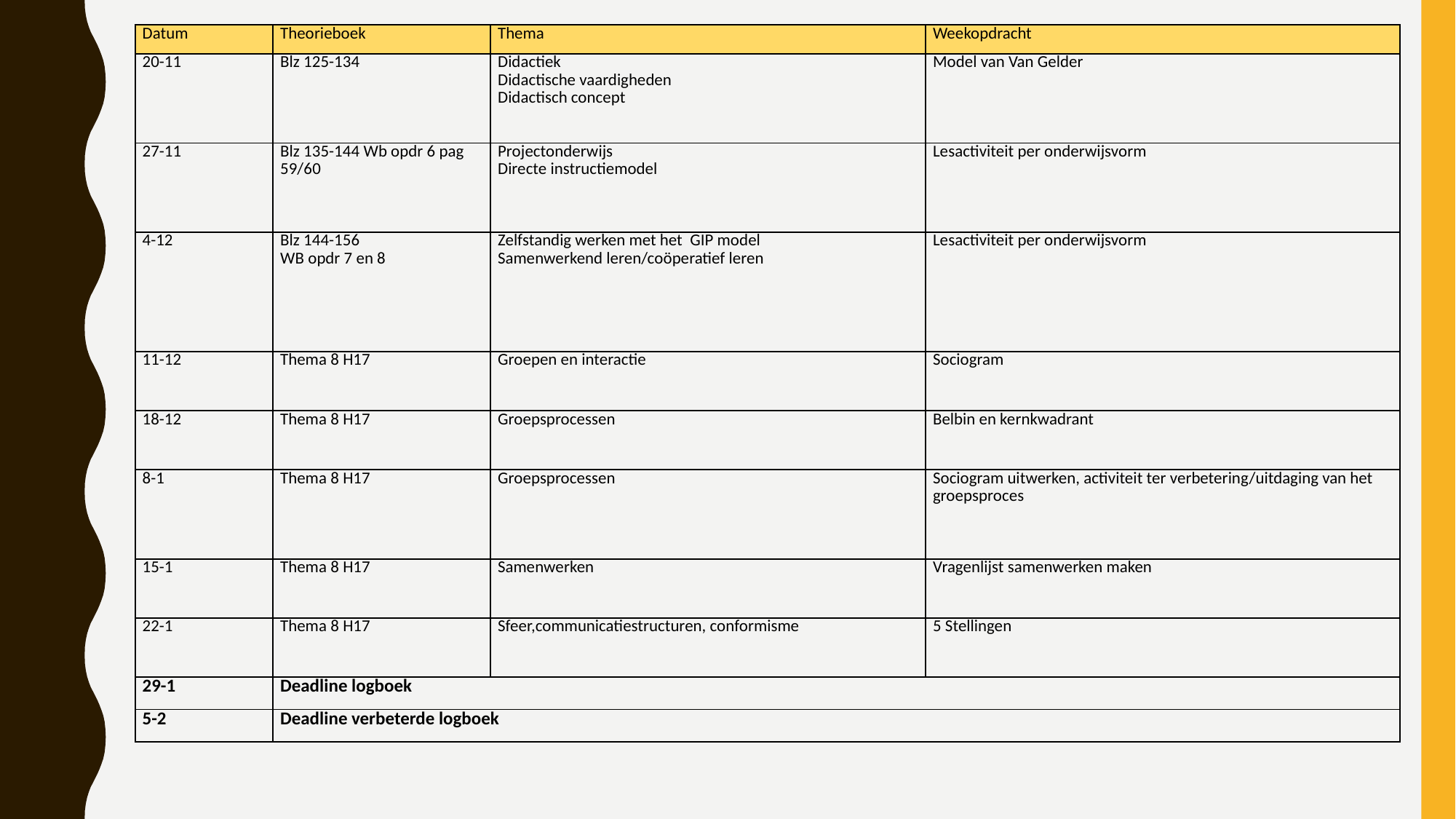

| Datum | Theorieboek | Thema | Weekopdracht |
| --- | --- | --- | --- |
| 20-11 | Blz 125-134 | Didactiek Didactische vaardigheden Didactisch concept | Model van Van Gelder |
| 27-11 | Blz 135-144 Wb opdr 6 pag 59/60 | Projectonderwijs Directe instructiemodel | Lesactiviteit per onderwijsvorm |
| 4-12 | Blz 144-156 WB opdr 7 en 8 | Zelfstandig werken met het GIP model Samenwerkend leren/coöperatief leren | Lesactiviteit per onderwijsvorm |
| 11-12 | Thema 8 H17 | Groepen en interactie | Sociogram |
| 18-12 | Thema 8 H17 | Groepsprocessen | Belbin en kernkwadrant |
| 8-1 | Thema 8 H17 | Groepsprocessen | Sociogram uitwerken, activiteit ter verbetering/uitdaging van het groepsproces |
| 15-1 | Thema 8 H17 | Samenwerken | Vragenlijst samenwerken maken |
| 22-1 | Thema 8 H17 | Sfeer,communicatiestructuren, conformisme | 5 Stellingen |
| 29-1 | Deadline logboek |  |  |
| 5-2 | Deadline verbeterde logboek |  |  |